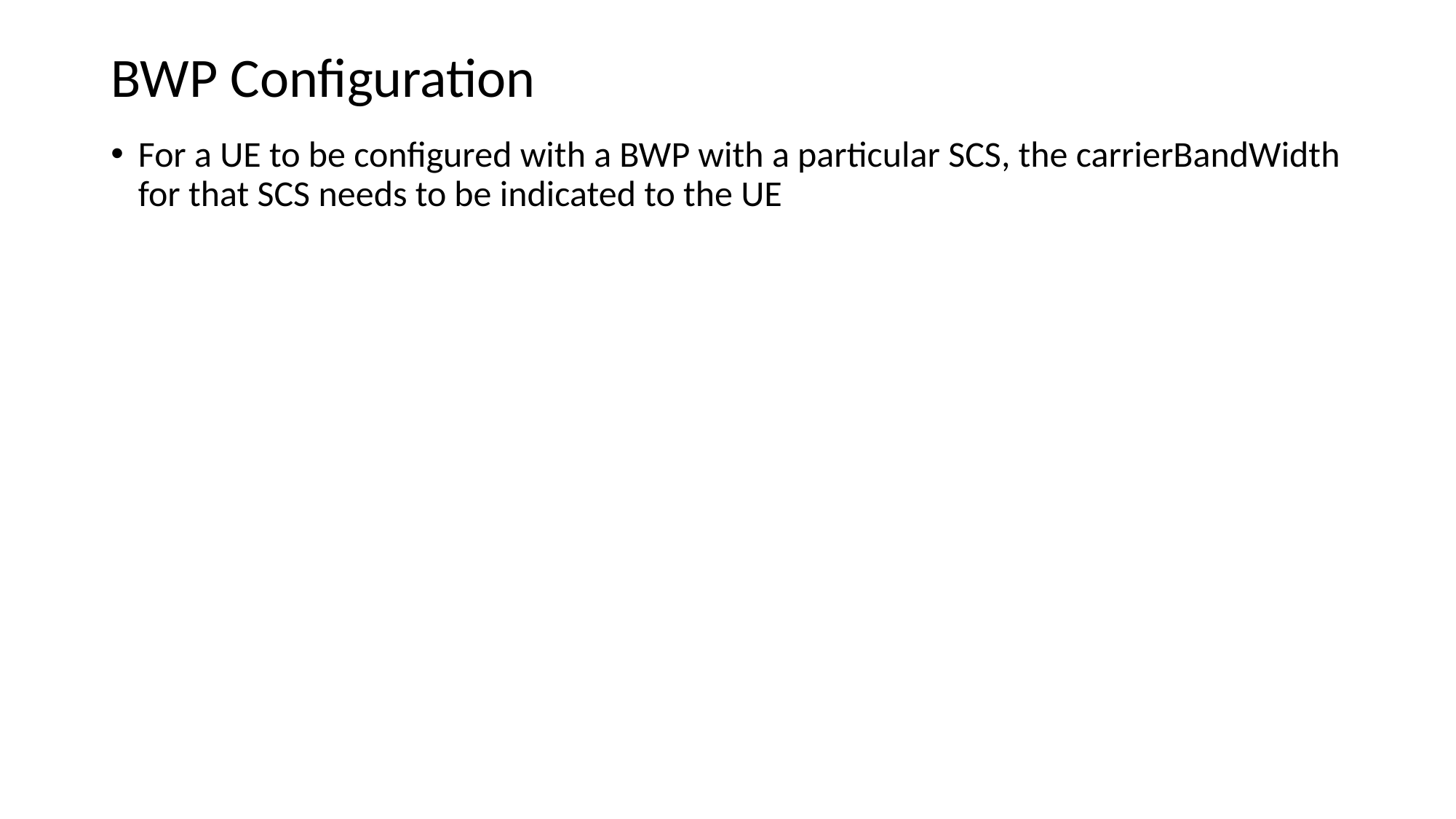

# BWP Configuration
For a UE to be configured with a BWP with a particular SCS, the carrierBandWidth for that SCS needs to be indicated to the UE